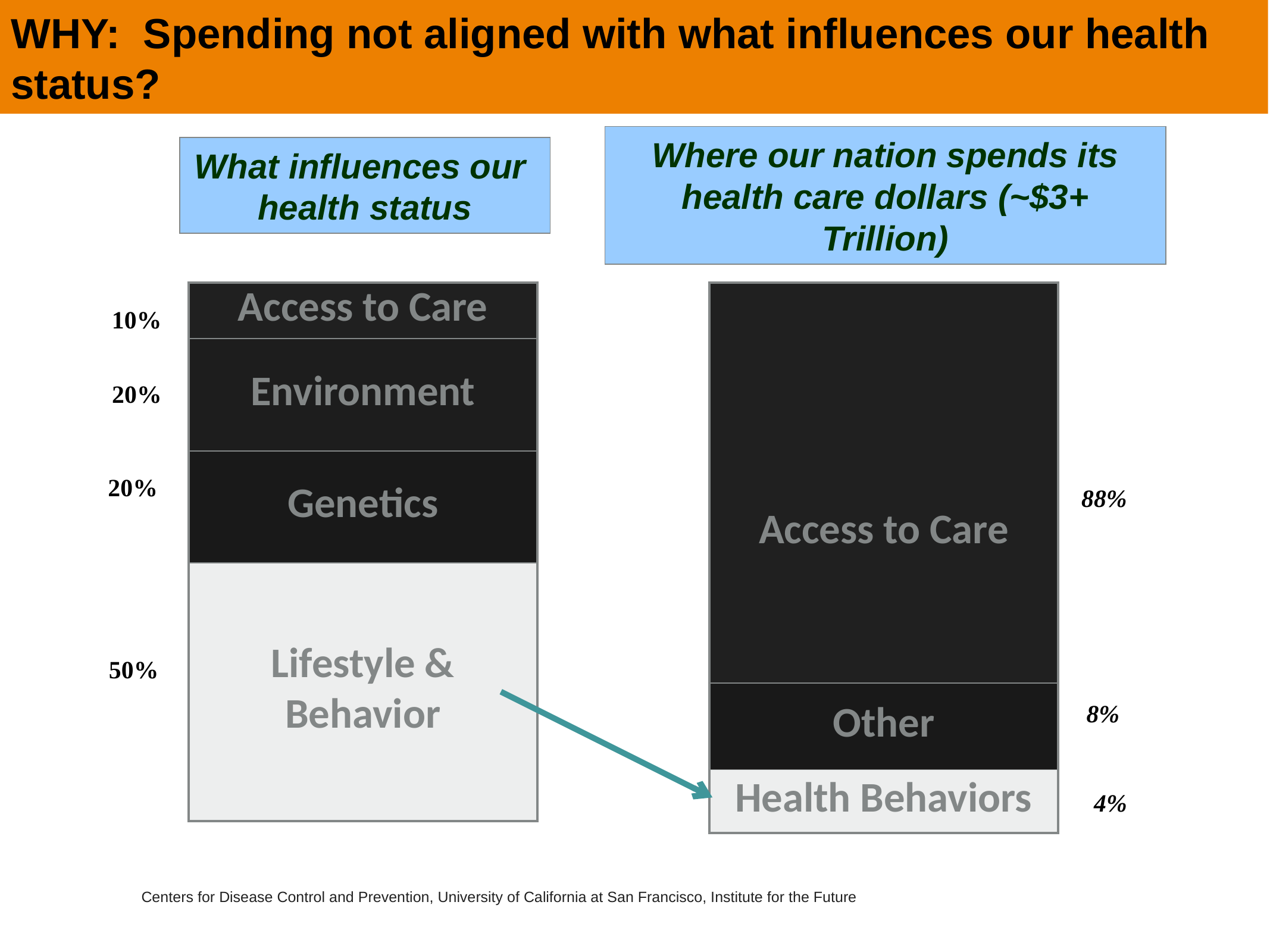

WHY:  Spending not aligned with what influences our health status?
Where our nation spends its health care dollars (~$3+ Trillion)
What influences our
health status
| Access to Care |
| --- |
| Environment |
| Genetics |
| Lifestyle & Behavior |
| Access to Care |
| --- |
| Other |
| Health Behaviors |
10%
20%
20%
88%
50%
8%
4%
Centers for Disease Control and Prevention, University of California at San Francisco, Institute for the Future